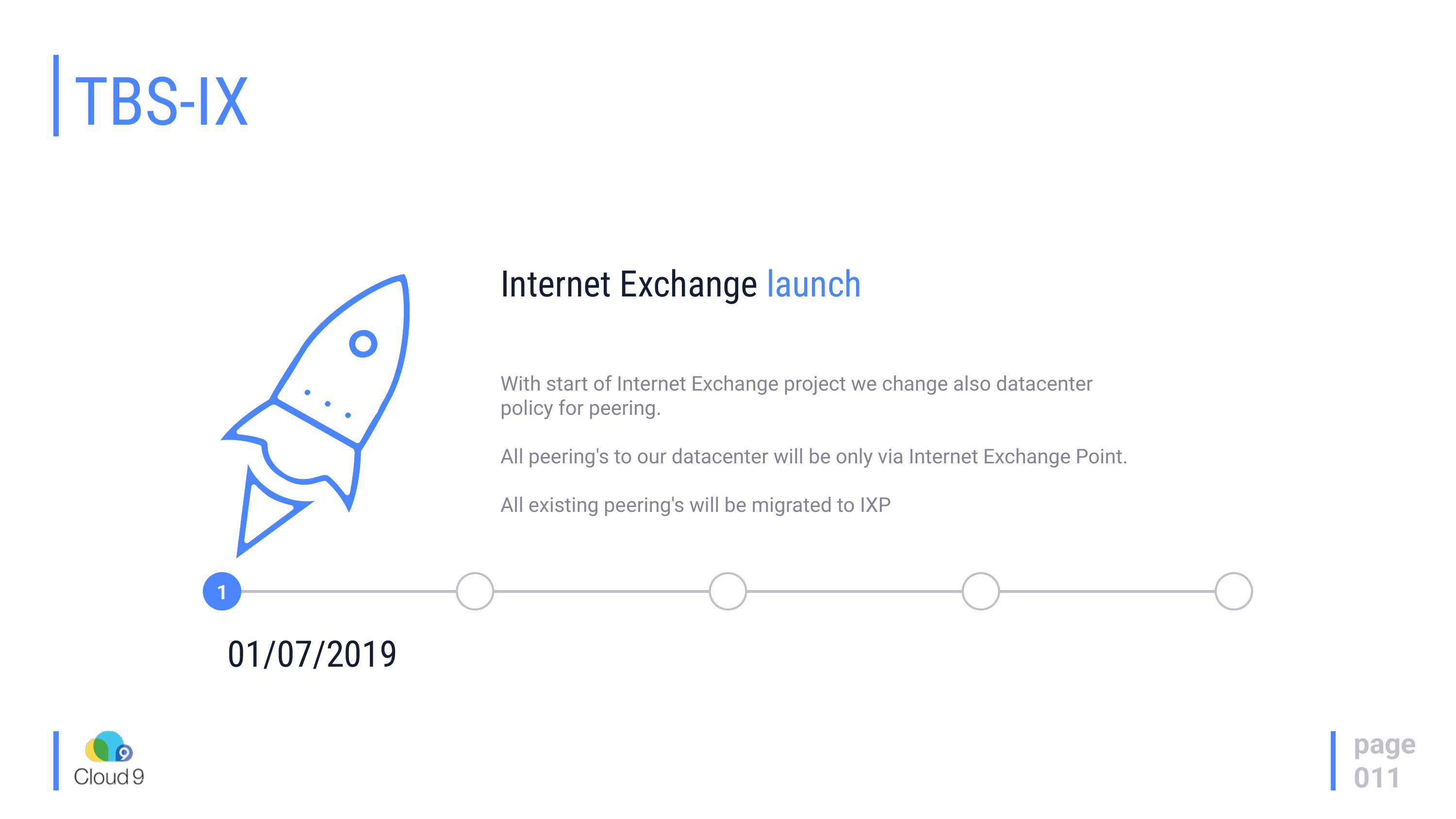

# TBS-IX
Internet Exchange launch
With start of Internet Exchange project we change also datacenter policy for peering.
All peering's to our datacenter will be only via Internet Exchange Point.

All existing peering's will be migrated to IXP

1

01/07/2019
page
011